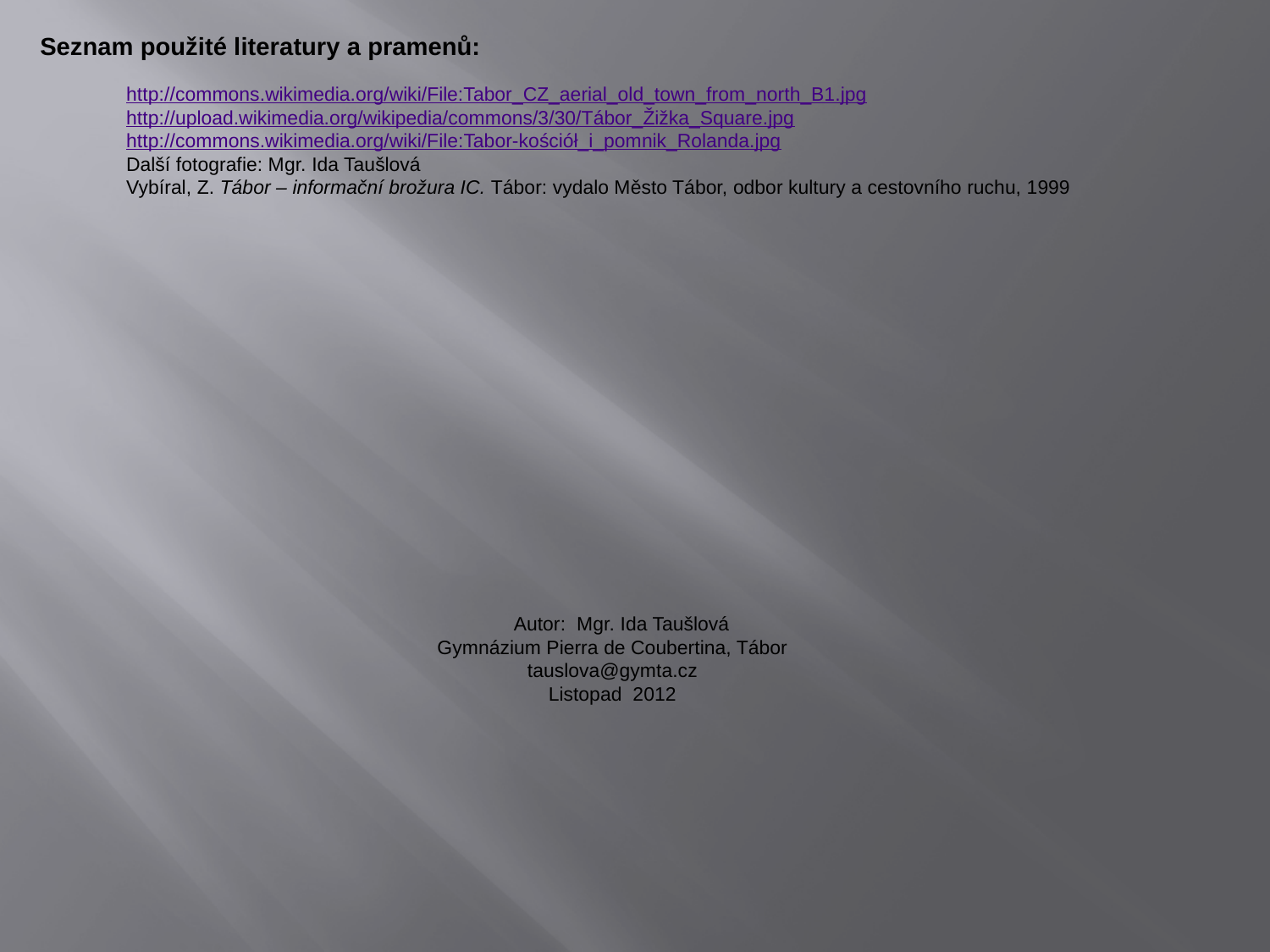

Seznam použité literatury a pramenů:
http://commons.wikimedia.org/wiki/File:Tabor_CZ_aerial_old_town_from_north_B1.jpg
http://upload.wikimedia.org/wikipedia/commons/3/30/Tábor_Žižka_Square.jpg
http://commons.wikimedia.org/wiki/File:Tabor-kościół_i_pomnik_Rolanda.jpg
Další fotografie: Mgr. Ida Taušlová
Vybíral, Z. Tábor – informační brožura IC. Tábor: vydalo Město Tábor, odbor kultury a cestovního ruchu, 1999

                         Autor:  Mgr. Ida Taušlová
Gymnázium Pierra de Coubertina, Tábor
tauslova@gymta.cz
Listopad  2012